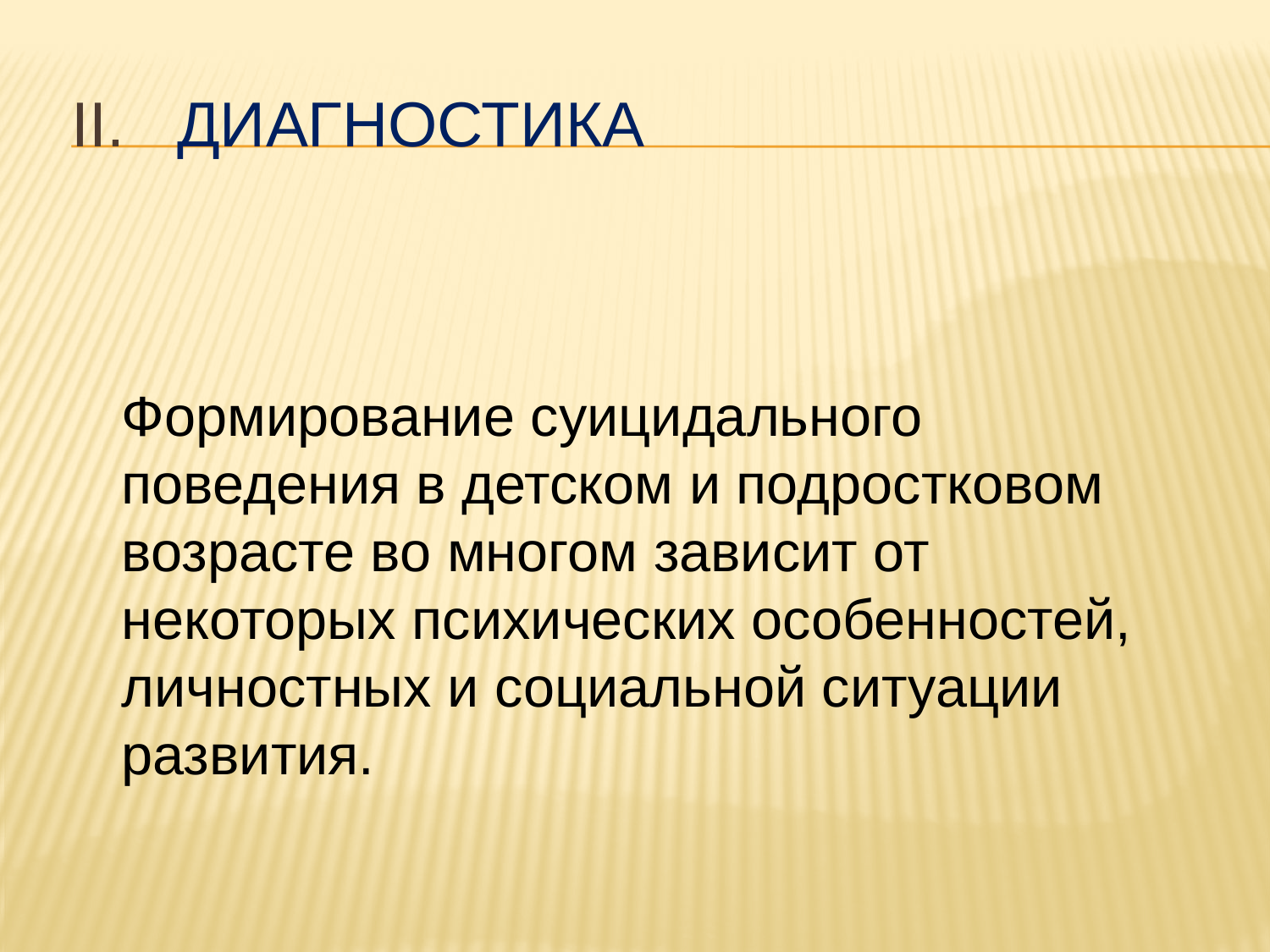

# II.   Диагностика
Формирование суицидального поведения в детском и подростковом возрасте во многом зависит от некоторых психических особенностей, личностных и социальной ситуации развития.